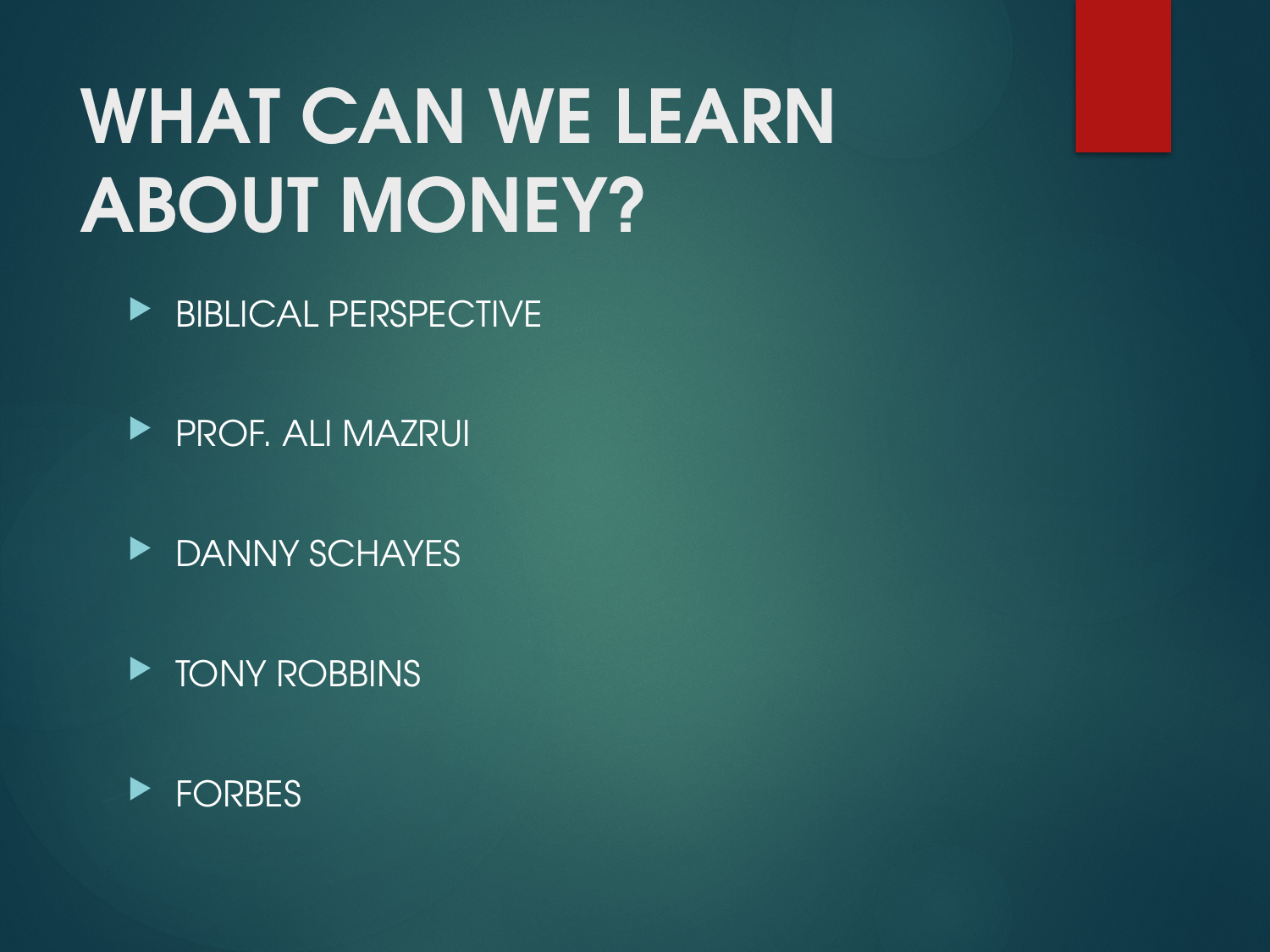

# WHAT CAN WE LEARN ABOUT MONEY?
BIBLICAL PERSPECTIVE

PROF. ALI MAZRUI

DANNY SCHAYES

TONY ROBBINS

FORBES